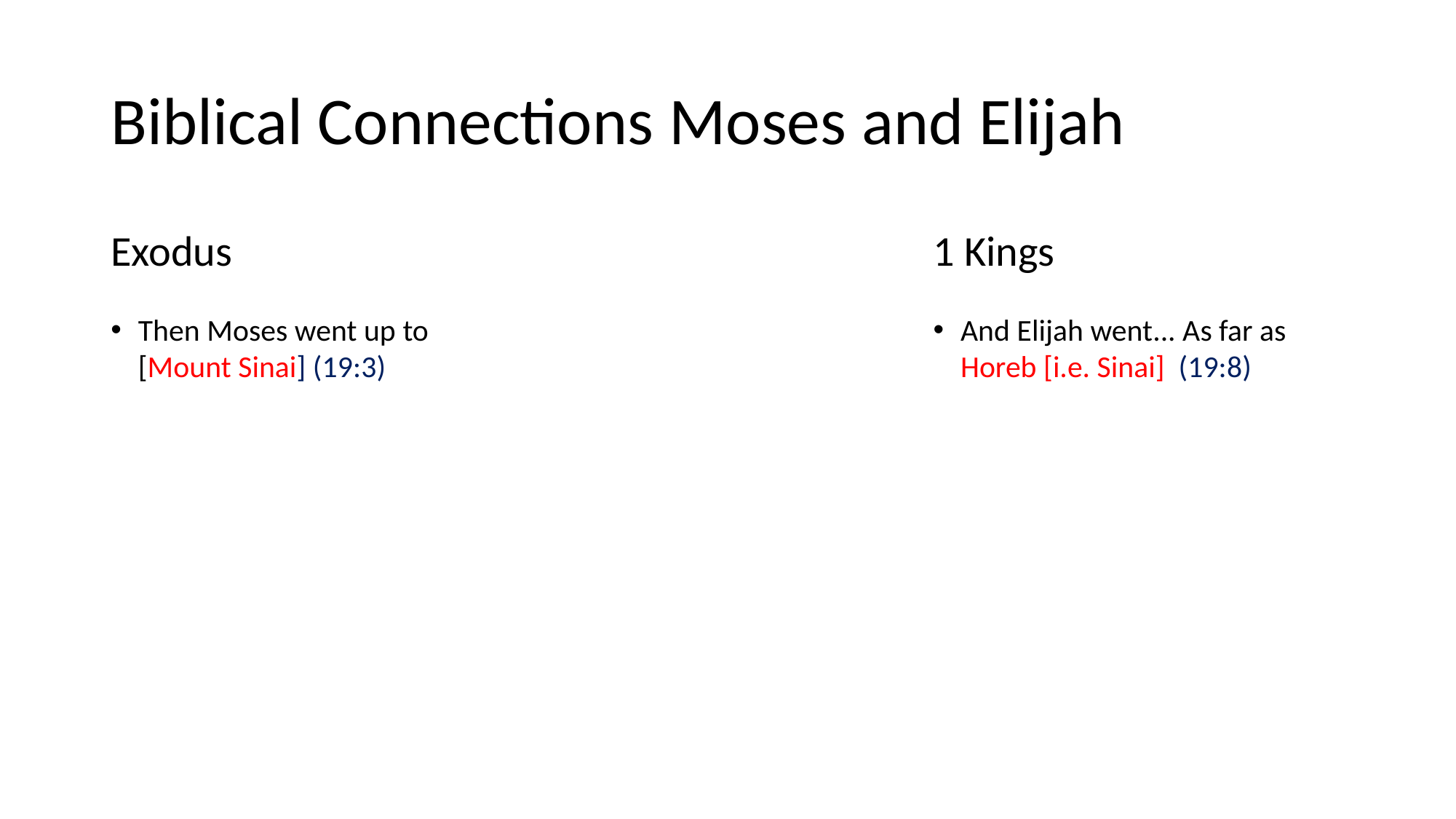

# Biblical Connections Moses and Elijah
Exodus

Then Moses went up to [Mount Sinai] (19:3)

1 Kings

And Elijah went... As far as Horeb [i.e. Sinai]  (19:8)